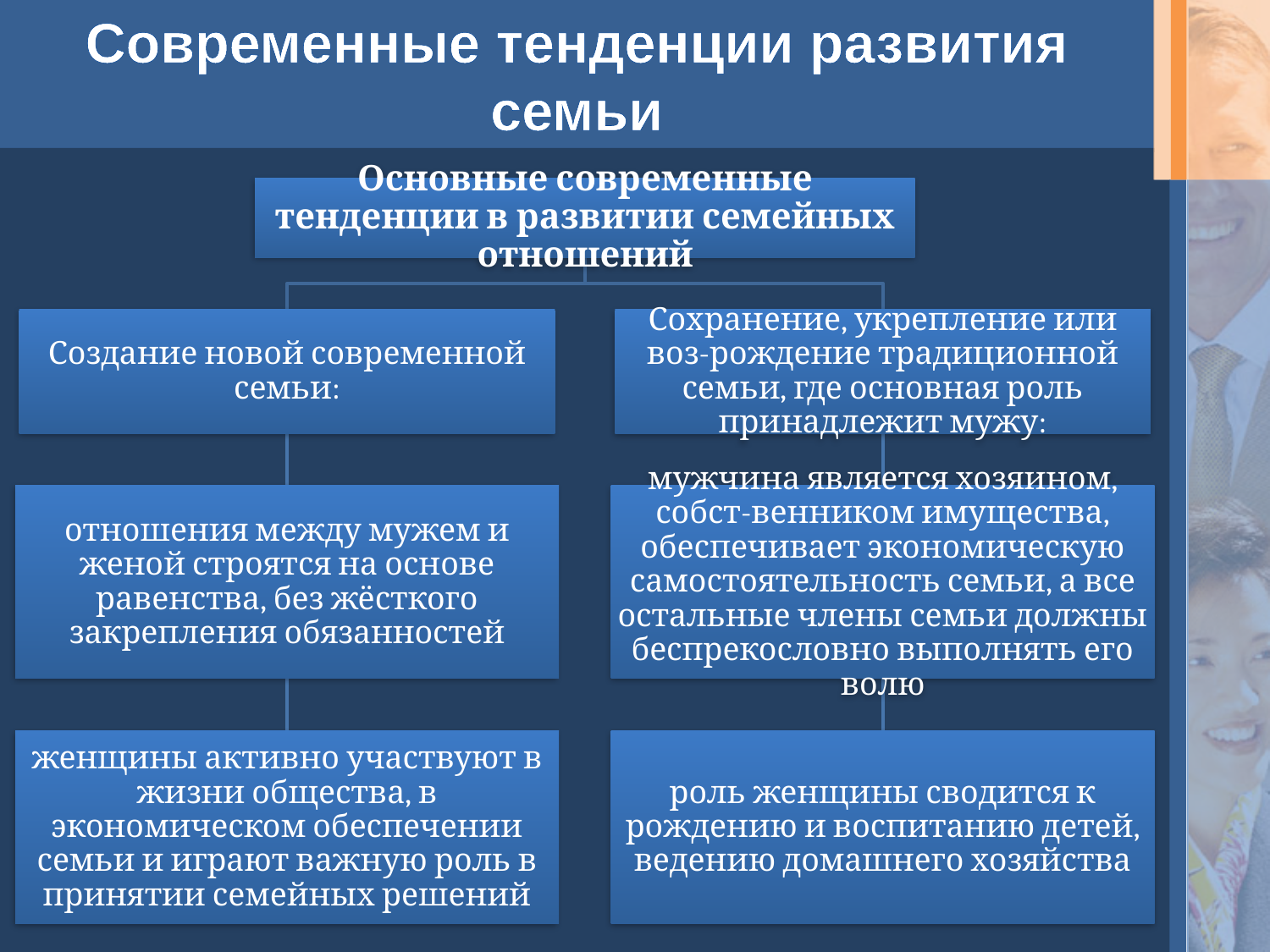

# Современные тенденции развития семьи
Основные современные тенденции в развитии семейных отношений
Создание новой современной семьи:
отношения между мужем и женой строятся на основе равенства, без жёсткого закрепления обязанностей
женщины активно участвуют в жизни общества, в экономическом обеспечении семьи и играют важную роль в принятии семейных решений
Сохранение, укрепление или воз-рождение традиционной семьи, где основная роль принадлежит мужу:
мужчина является хозяином, собст-венником имущества, обеспечивает экономическую самостоятельность семьи, а все остальные члены семьи должны беспрекословно выполнять его волю
роль женщины сводится к рождению и воспитанию детей, ведению домашнего хозяйства